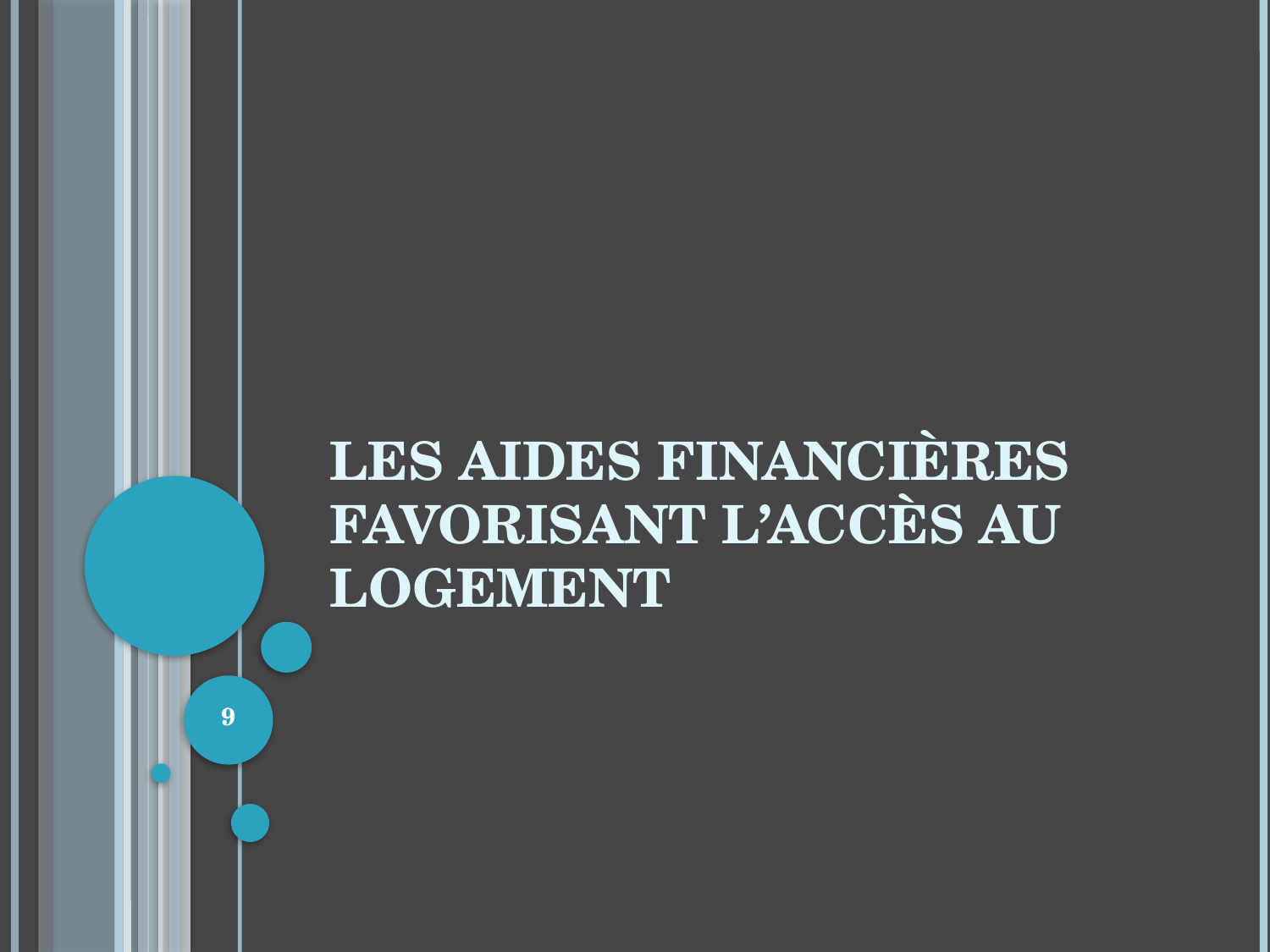

# Les aides financières favorisant l’accès au logement
9